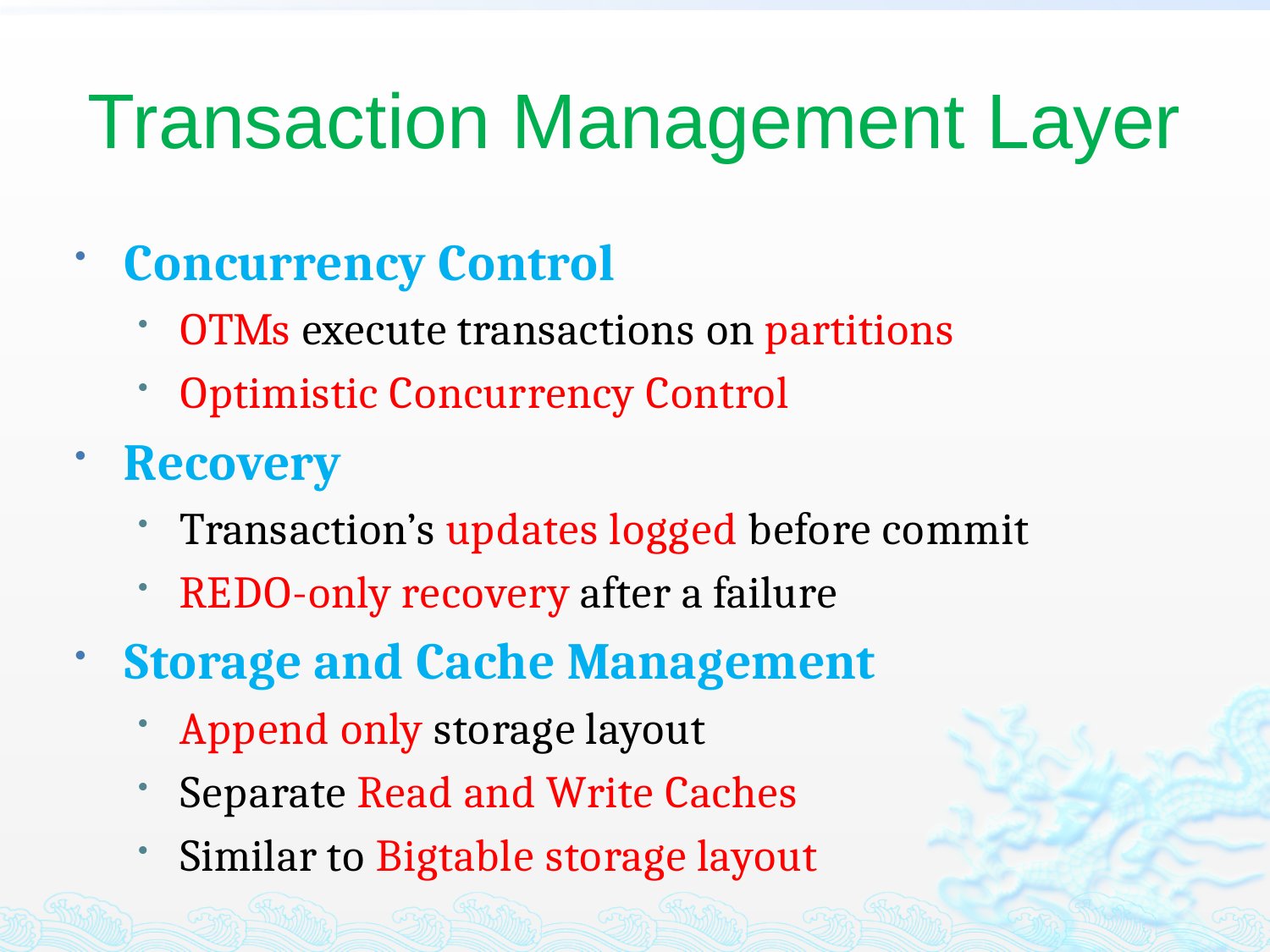

# Transaction Management Layer
Concurrency Control
OTMs execute transactions on partitions
Optimistic Concurrency Control
Recovery
Transaction’s updates logged before commit
REDO-only recovery after a failure
Storage and Cache Management
Append only storage layout
Separate Read and Write Caches
Similar to Bigtable storage layout